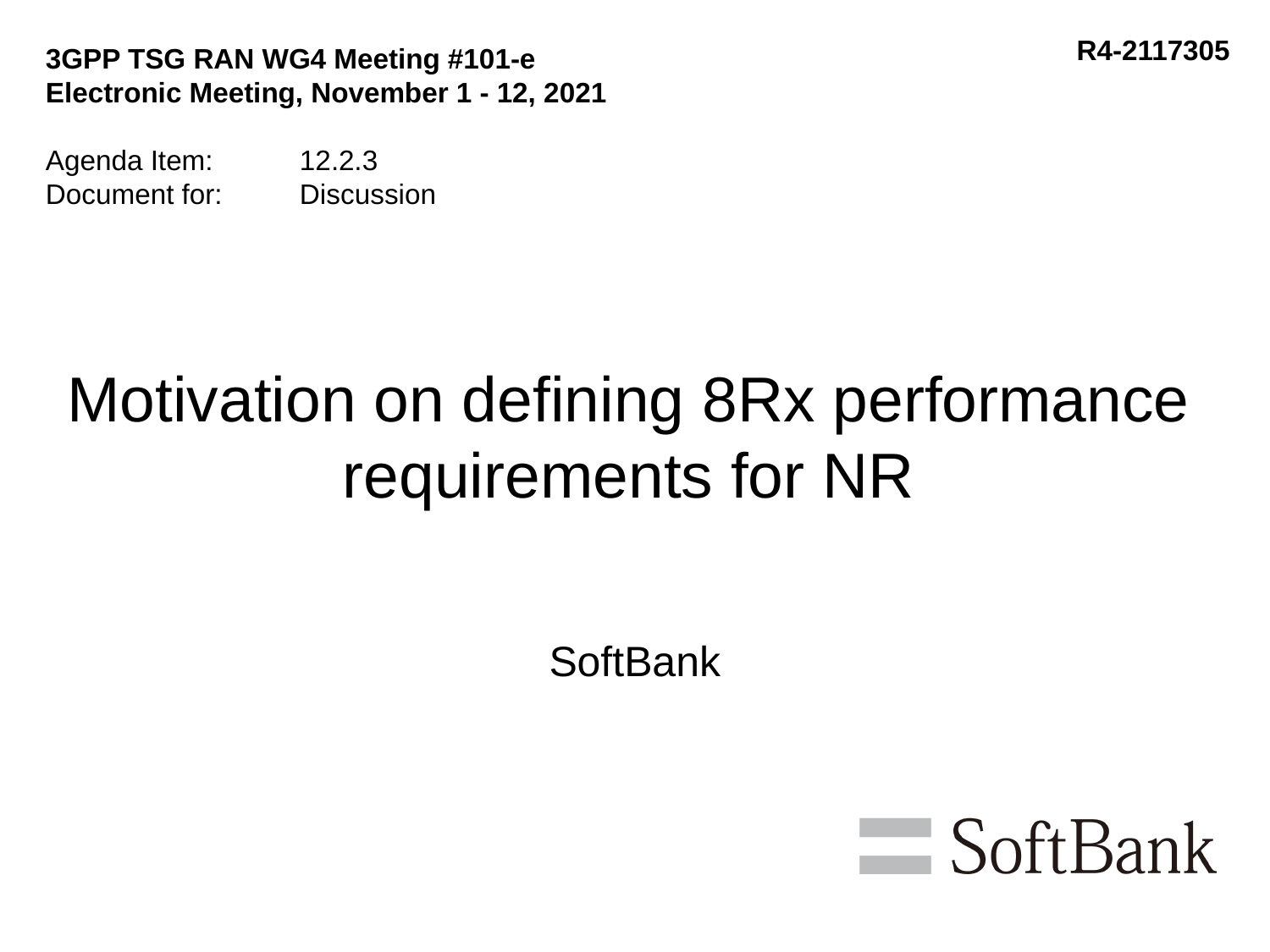

R4-2117305
3GPP TSG RAN WG4 Meeting #101-e
Electronic Meeting, November 1 - 12, 2021

Agenda Item:	12.2.3
Document for:	Discussion
# Motivation on defining 8Rx performance requirements for NR
SoftBank